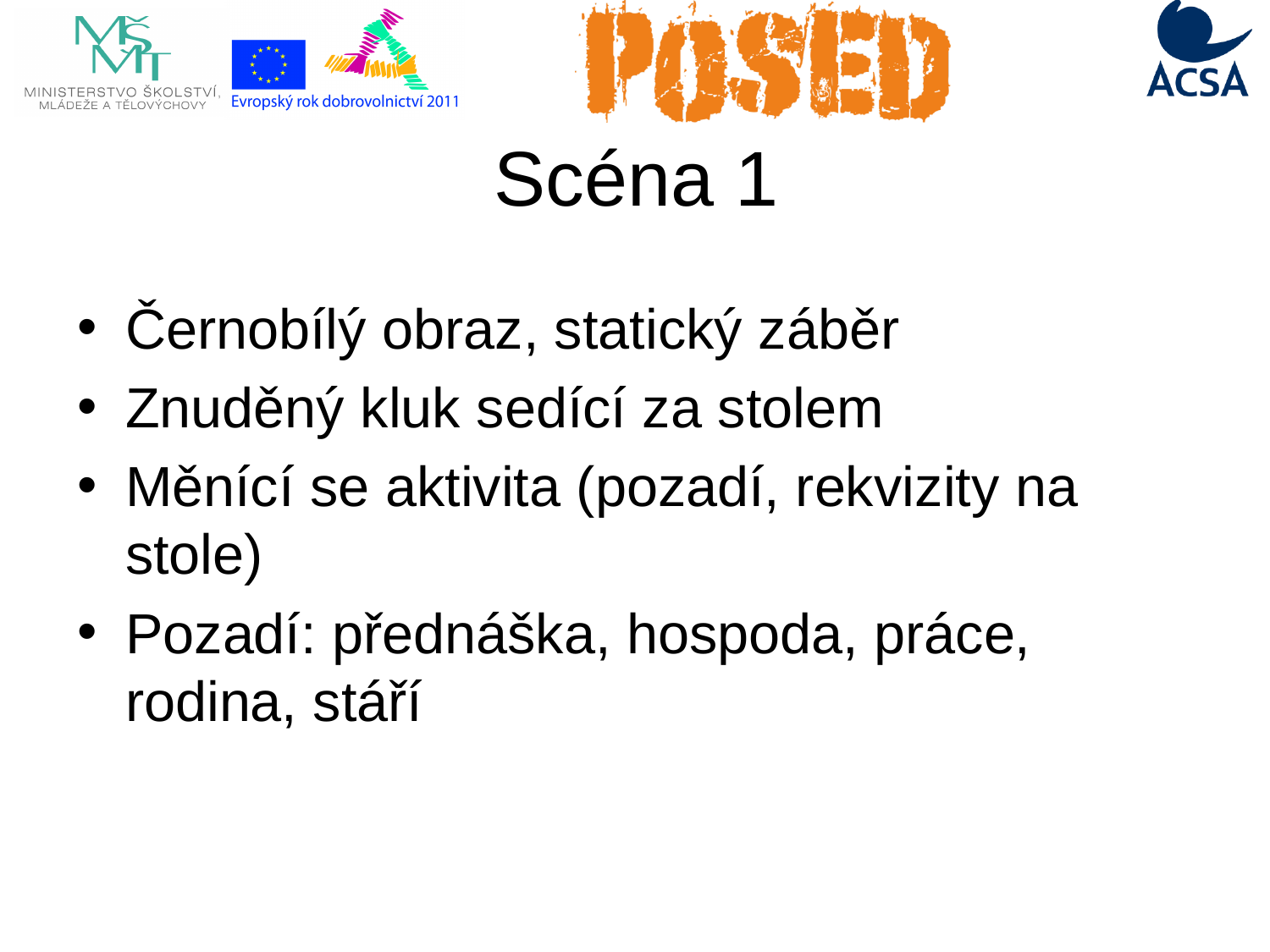

Scéna 1
Černobílý obraz, statický záběr
Znuděný kluk sedící za stolem
Měnící se aktivita (pozadí, rekvizity na stole)
Pozadí: přednáška, hospoda, práce, rodina, stáří